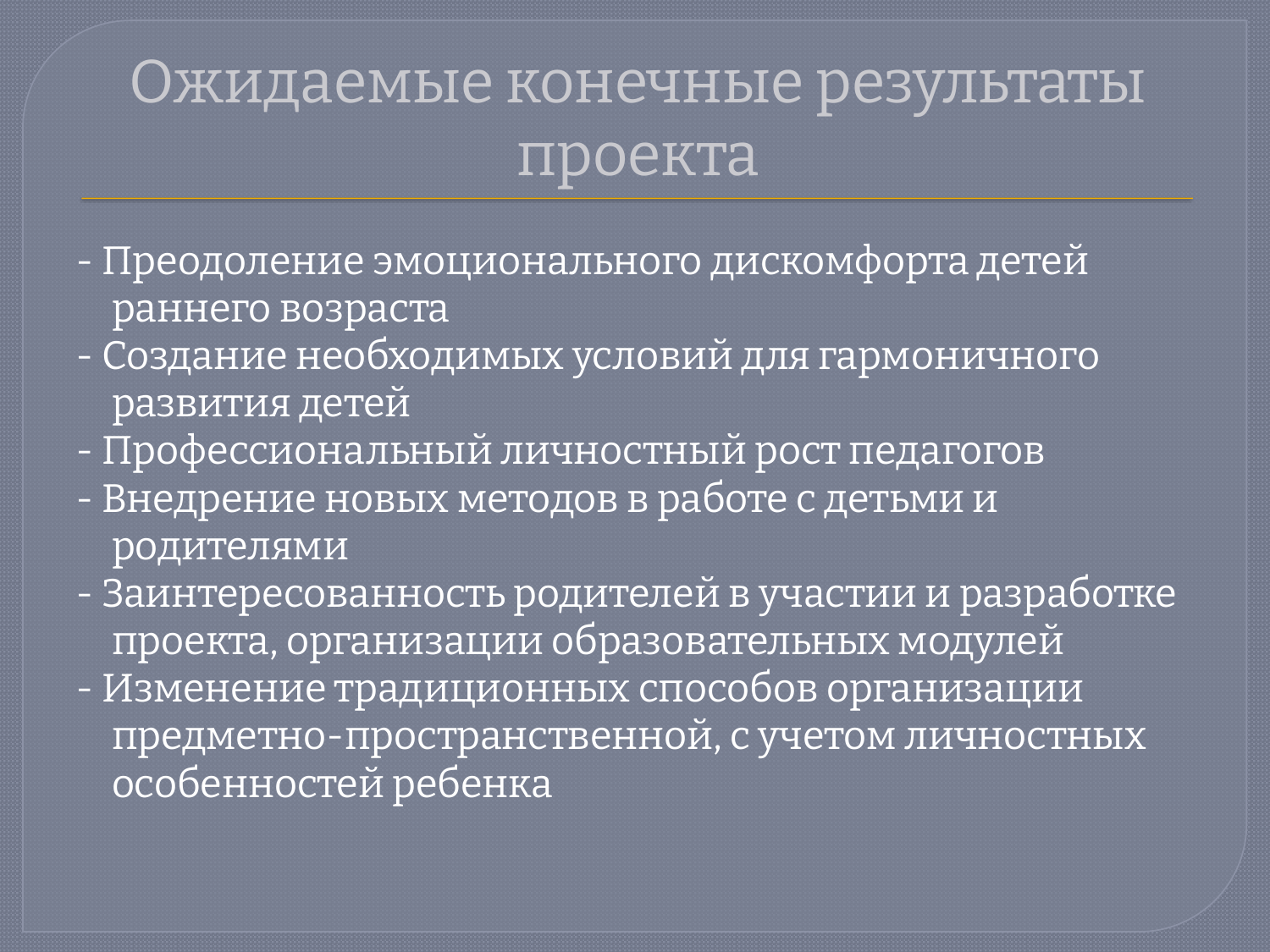

# Ожидаемые конечные результаты проекта
- Преодоление эмоционального дискомфорта детей раннего возраста
- Создание необходимых условий для гармоничного развития детей
- Профессиональный личностный рост педагогов
- Внедрение новых методов в работе с детьми и родителями
- Заинтересованность родителей в участии и разработке проекта, организации образовательных модулей
- Изменение традиционных способов организации предметно-пространственной, с учетом личностных особенностей ребенка